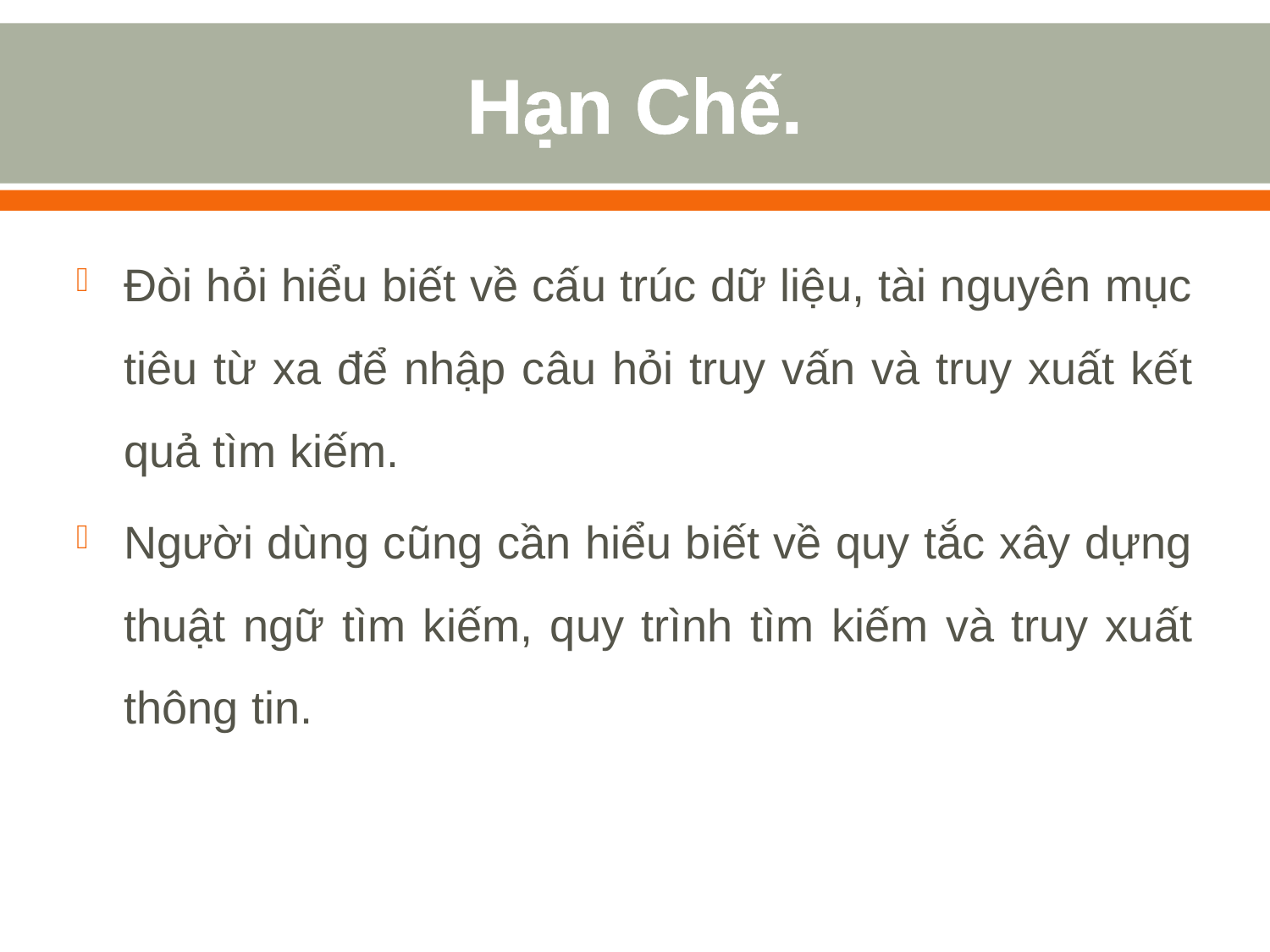

# Hạn Chế.
Đòi hỏi hiểu biết về cấu trúc dữ liệu, tài nguyên mục tiêu từ xa để nhập câu hỏi truy vấn và truy xuất kết quả tìm kiếm.
Người dùng cũng cần hiểu biết về quy tắc xây dựng thuật ngữ tìm kiếm, quy trình tìm kiếm và truy xuất thông tin.